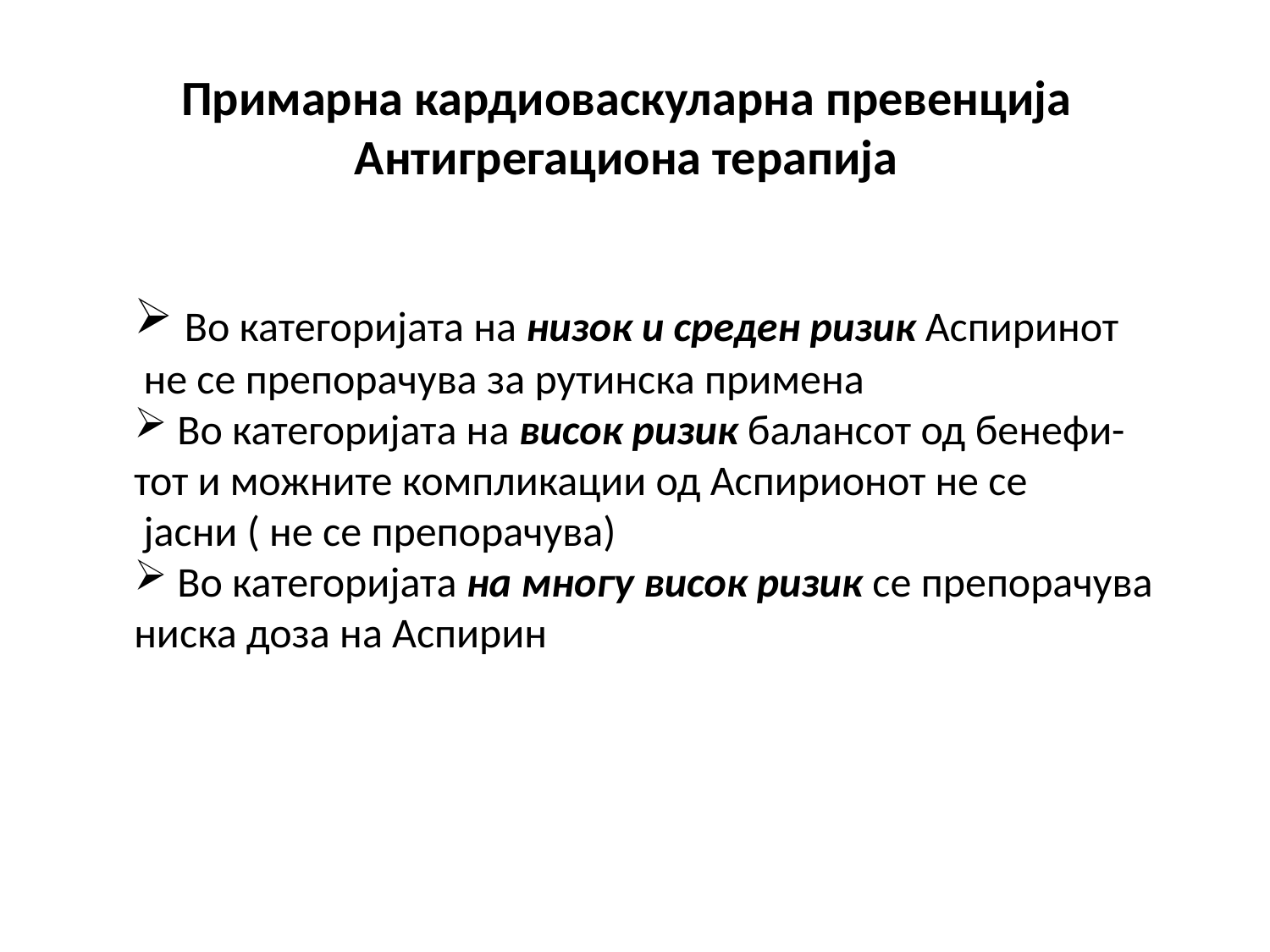

# Примарна кардиоваскуларна превенција Антигрегациона терапија
 Во категоријата на низок и среден ризик Аспиринот
 не се препорачува за рутинска примена
 Во категоријата на висок ризик балансот од бенефи-
тот и можните компликации од Аспирионот не се
 јасни ( не се препорачува)
 Во категоријата на многу висок ризик се препорачува
ниска доза на Аспирин